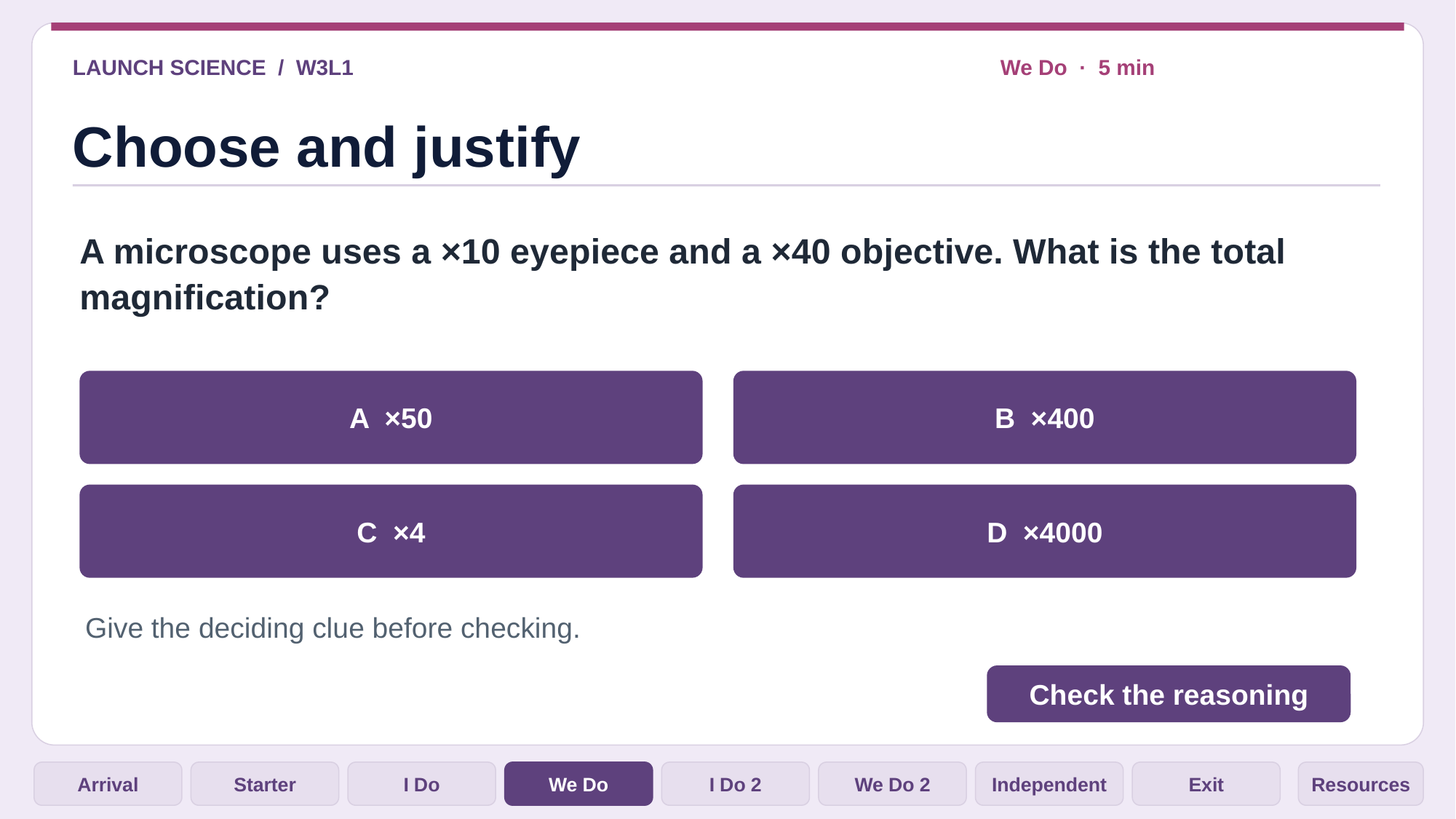

LAUNCH SCIENCE  /  W3L1
We Do  ·  5 min
Choose and justify

A microscope uses a ×10 eyepiece and a ×40 objective. What is the total magnification?
A  ×50
B  ×400
C  ×4
D  ×4000
Give the deciding clue before checking.
Check the reasoning
Arrival
Starter
I Do
We Do
I Do 2
We Do 2
Independent
Exit
Resources